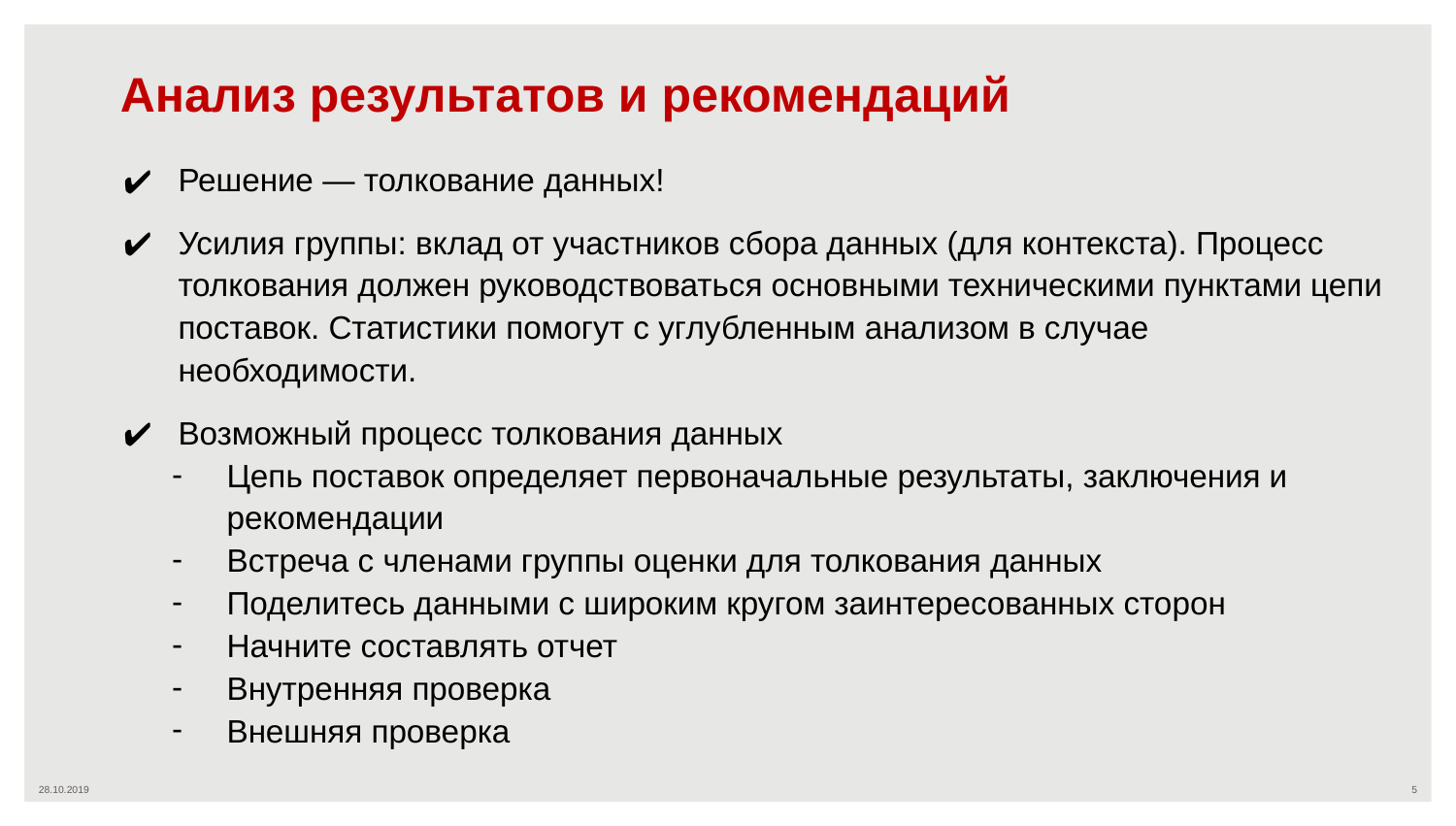

Анализ результатов и рекомендаций
Решение — толкование данных!
Усилия группы: вклад от участников сбора данных (для контекста). Процесс толкования должен руководствоваться основными техническими пунктами цепи поставок. Статистики помогут с углубленным анализом в случае необходимости.
Возможный процесс толкования данных
Цепь поставок определяет первоначальные результаты, заключения и рекомендации
Встреча с членами группы оценки для толкования данных
Поделитесь данными с широким кругом заинтересованных сторон
Начните составлять отчет
Внутренняя проверка
Внешняя проверка
28.10.2019
5